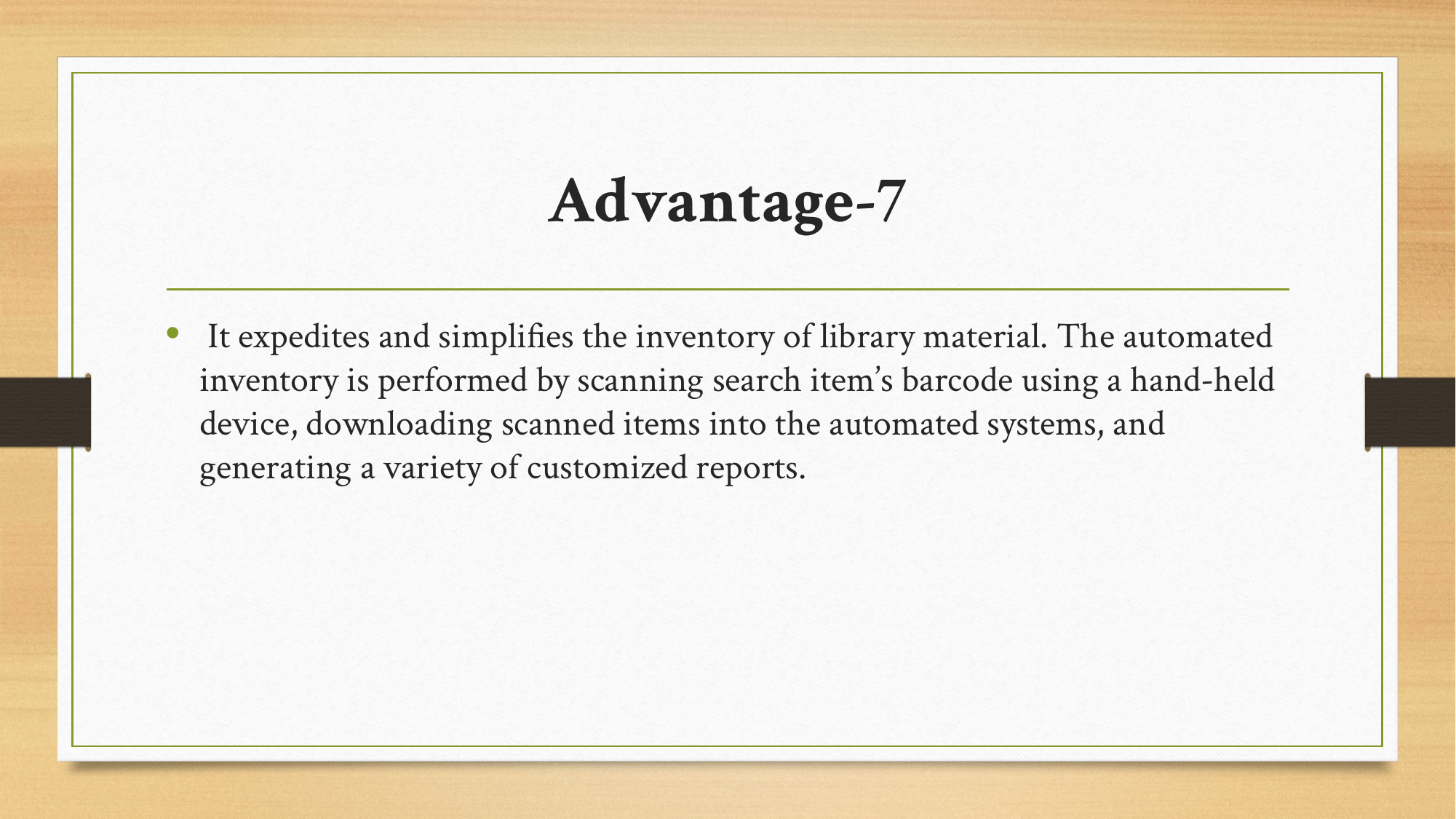

# Advantage-7
 It expedites and simplifies the inventory of library material. The automated inventory is performed by scanning search item’s barcode using a hand-held device, downloading scanned items into the automated systems, and generating a variety of customized reports.